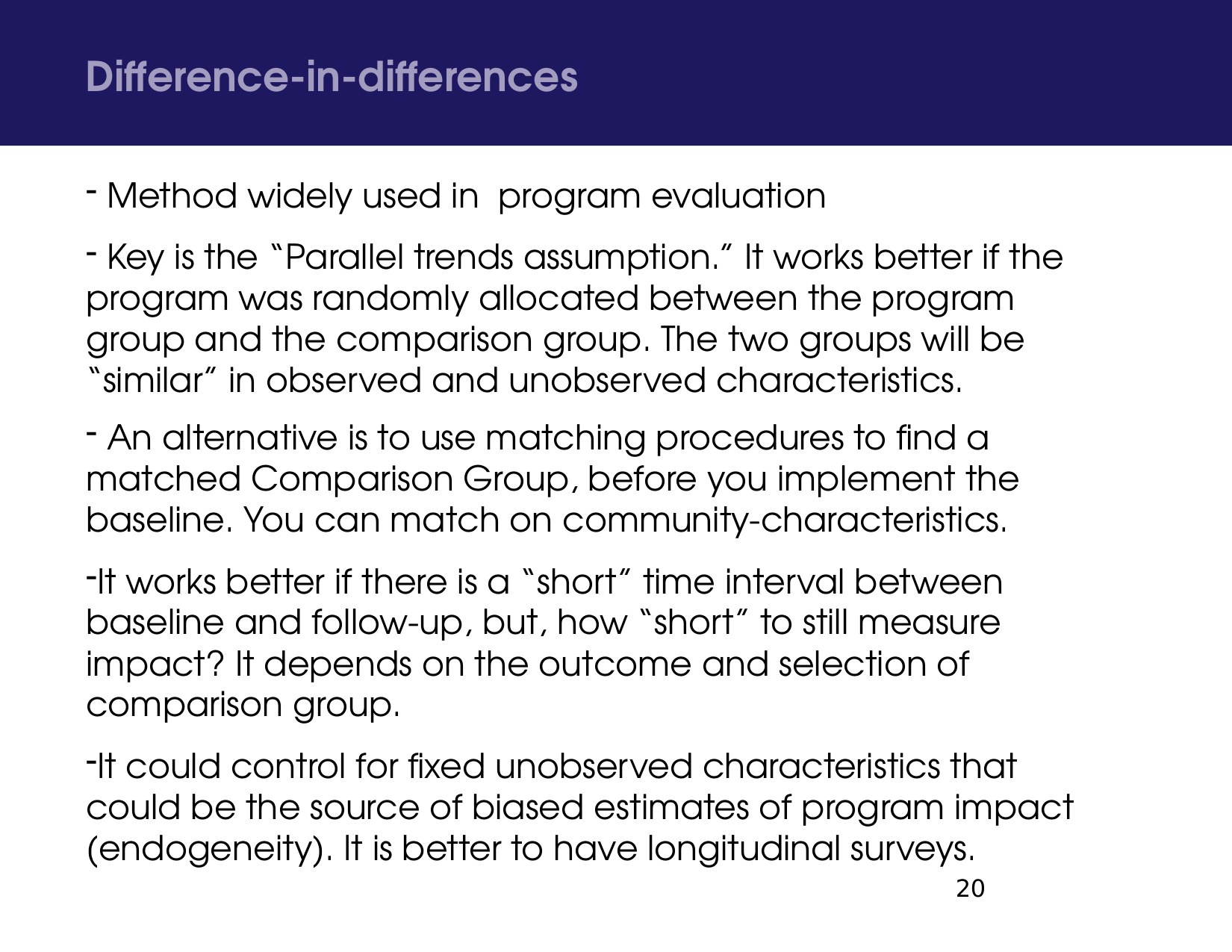

# Difference-in-differences
 Method widely used in  program evaluation

 Key is the “Parallel trends assumption.” It works better if the program was randomly allocated between the program group and the comparison group. The two groups will be “similar” in observed and unobserved characteristics.

 An alternative is to use matching procedures to find a matched Comparison Group, before you implement the baseline. You can match on community-characteristics.

It works better if there is a “short” time interval between baseline and follow-up, but, how “short” to still measure impact? It depends on the outcome and selection of comparison group.

It could control for fixed unobserved characteristics that could be the source of biased estimates of program impact (endogeneity). It is better to have longitudinal surveys.

20